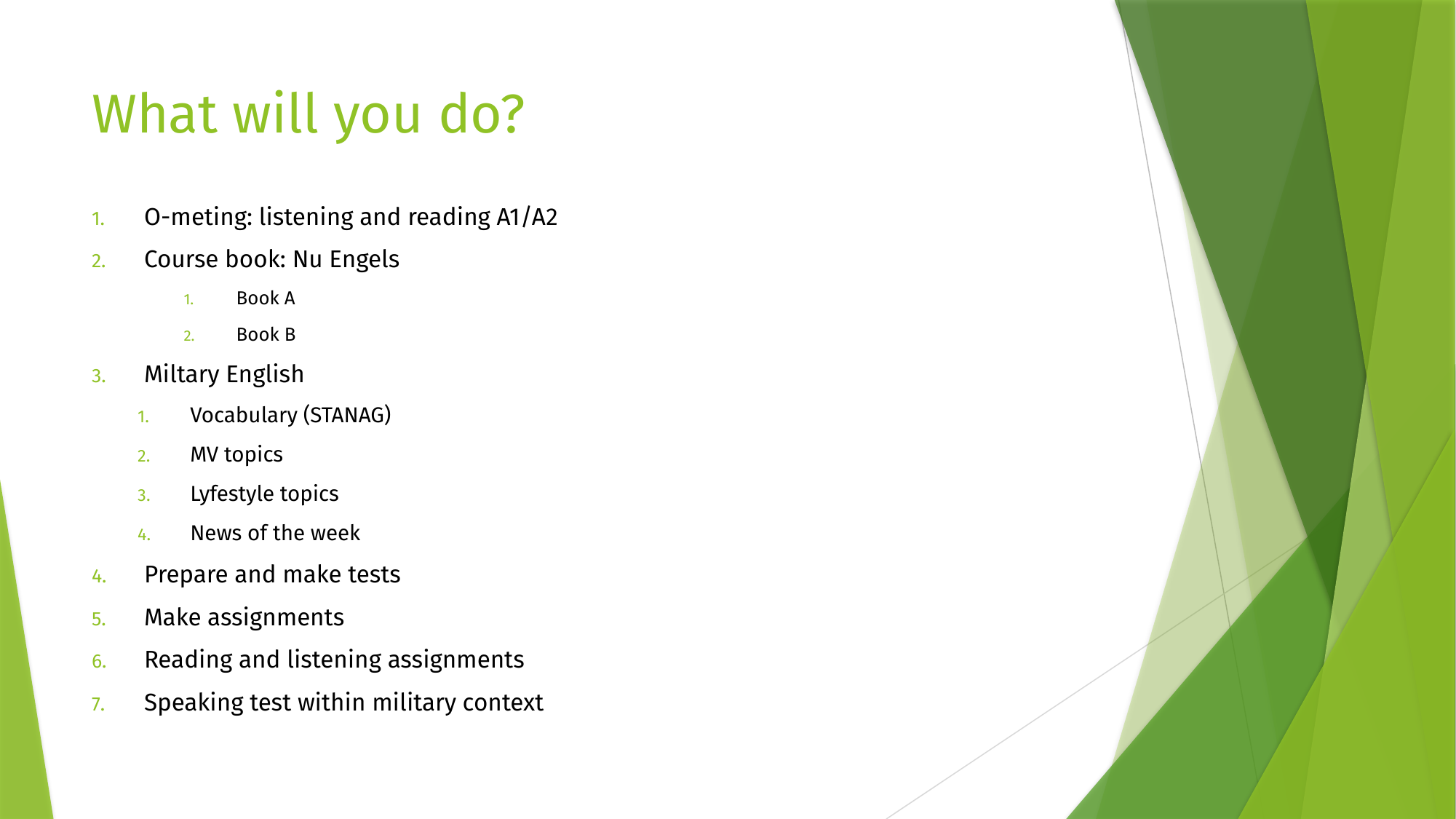

# What will you do?

O-meting: listening and reading A1/A2
Course book: Nu Engels
Book A
Book B
Miltary English
Vocabulary (STANAG)
MV topics
Lyfestyle topics
News of the week
Prepare and make tests
Make assignments
Reading and listening assignments
Speaking test within military context